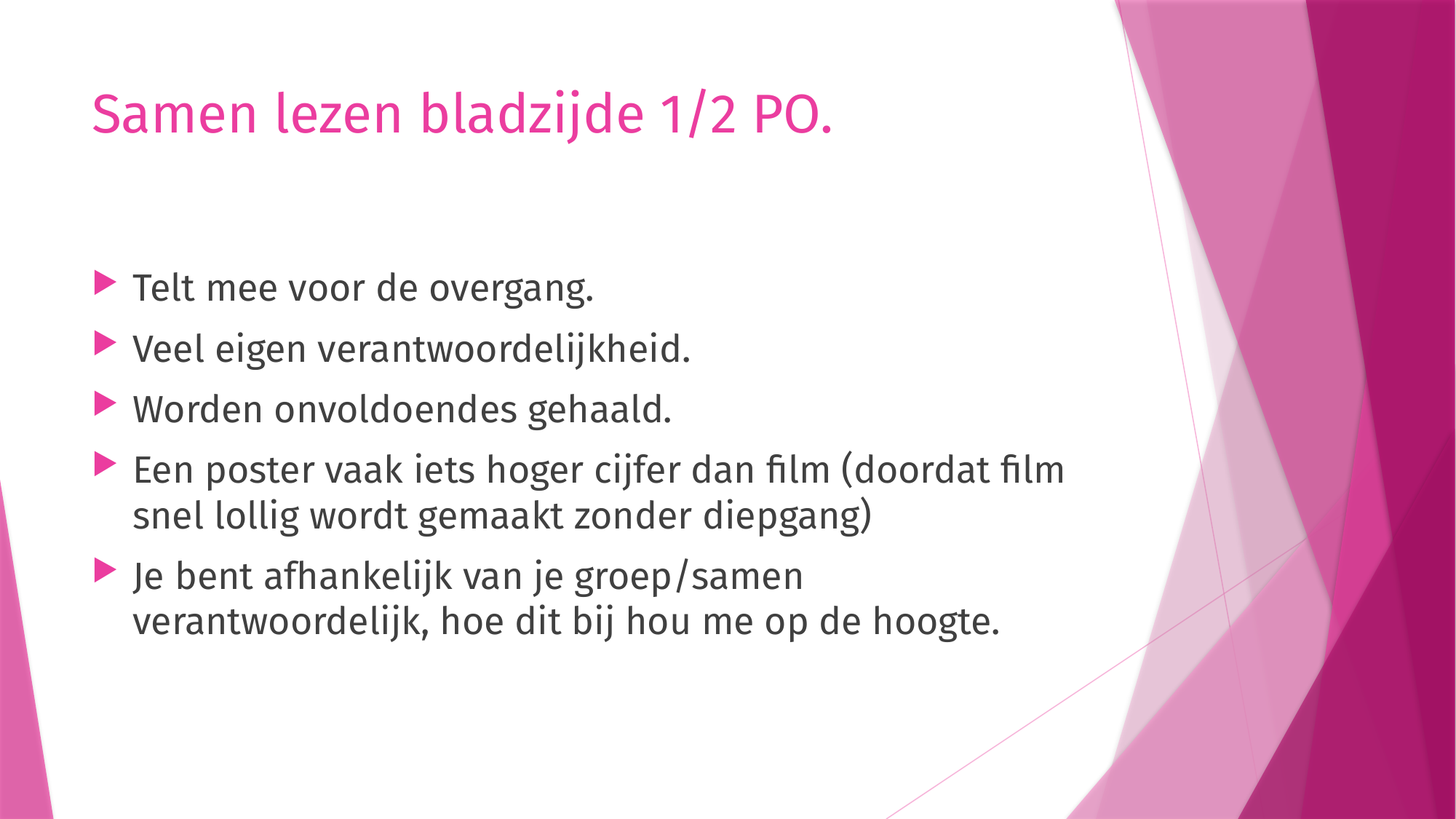

# Samen lezen bladzijde 1/2 PO.
Telt mee voor de overgang.
Veel eigen verantwoordelijkheid.
Worden onvoldoendes gehaald.
Een poster vaak iets hoger cijfer dan film (doordat film snel lollig wordt gemaakt zonder diepgang)
Je bent afhankelijk van je groep/samen verantwoordelijk, hoe dit bij hou me op de hoogte.